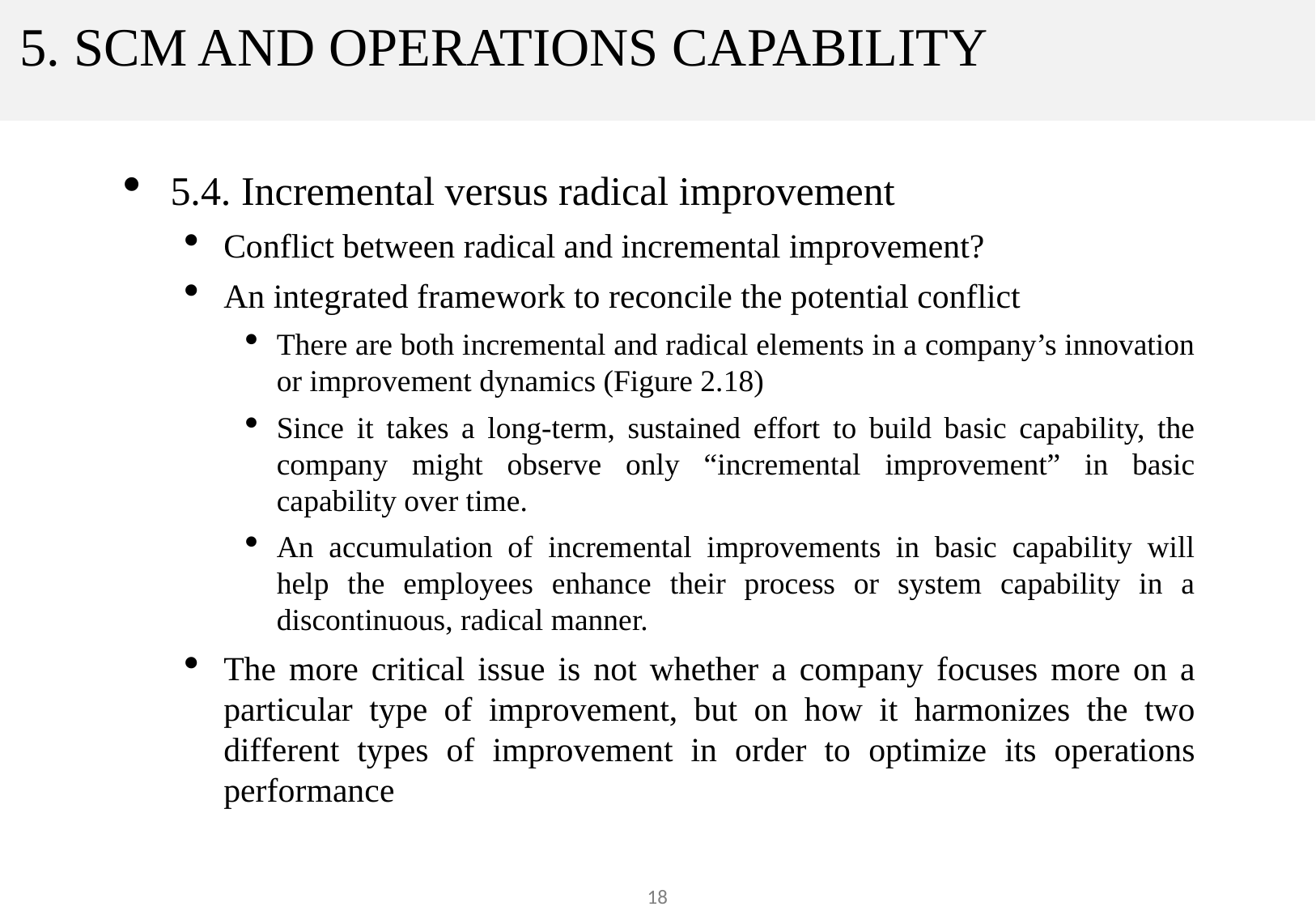

# 5. SCM AND OPERATIONS CAPABILITY
5.4. Incremental versus radical improvement
Conflict between radical and incremental improvement?
An integrated framework to reconcile the potential conflict
There are both incremental and radical elements in a company’s innovation or improvement dynamics (Figure 2.18)
Since it takes a long-term, sustained effort to build basic capability, the company might observe only “incremental improvement” in basic capability over time.
An accumulation of incremental improvements in basic capability will help the employees enhance their process or system capability in a discontinuous, radical manner.
The more critical issue is not whether a company focuses more on a particular type of improvement, but on how it harmonizes the two different types of improvement in order to optimize its operations performance